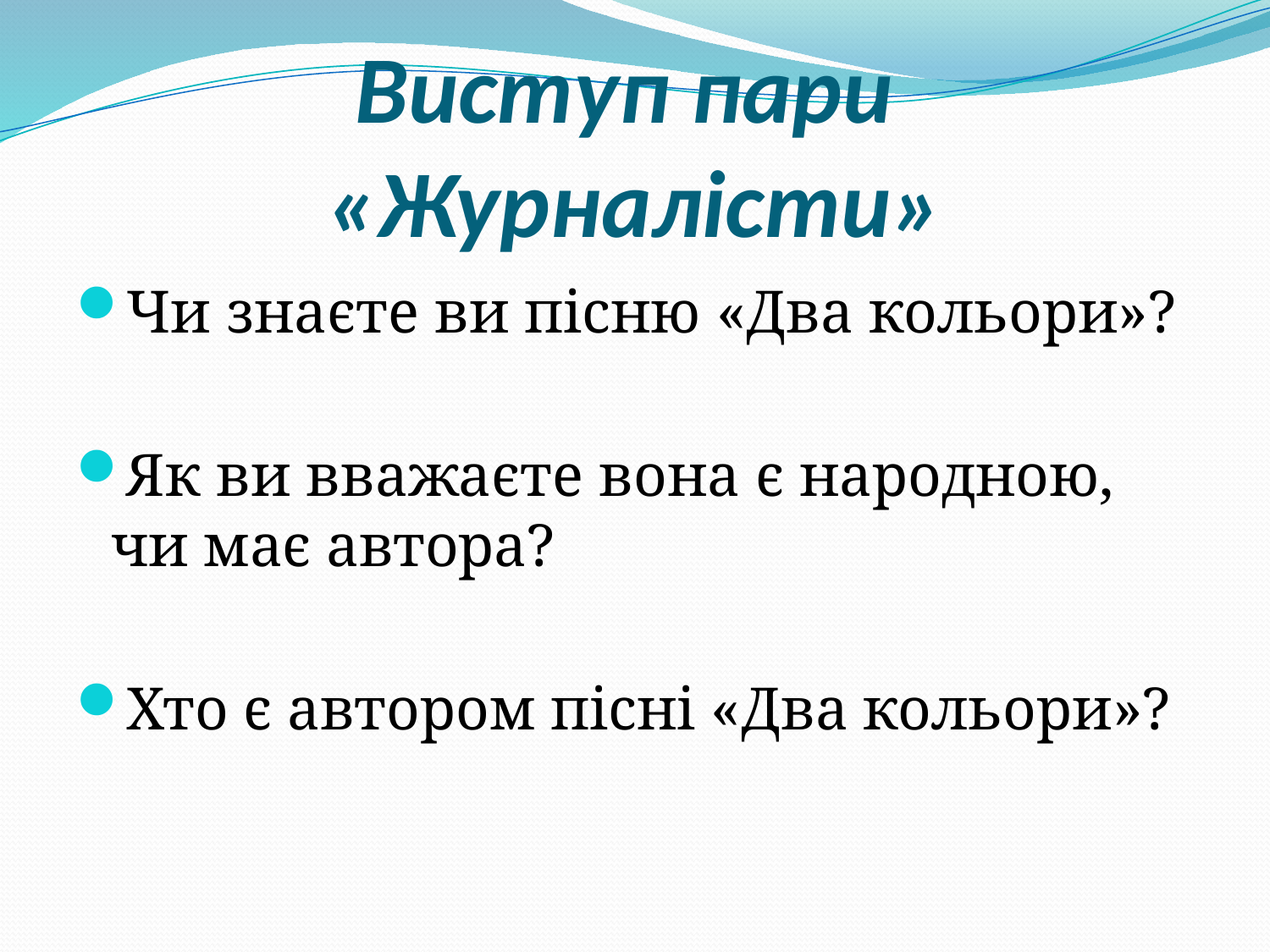

# Виступ пари «Журналісти»
Чи знаєте ви пісню «Два кольори»?

Як ви вважаєте вона є народною, чи має автора?

Хто є автором пісні «Два кольори»?